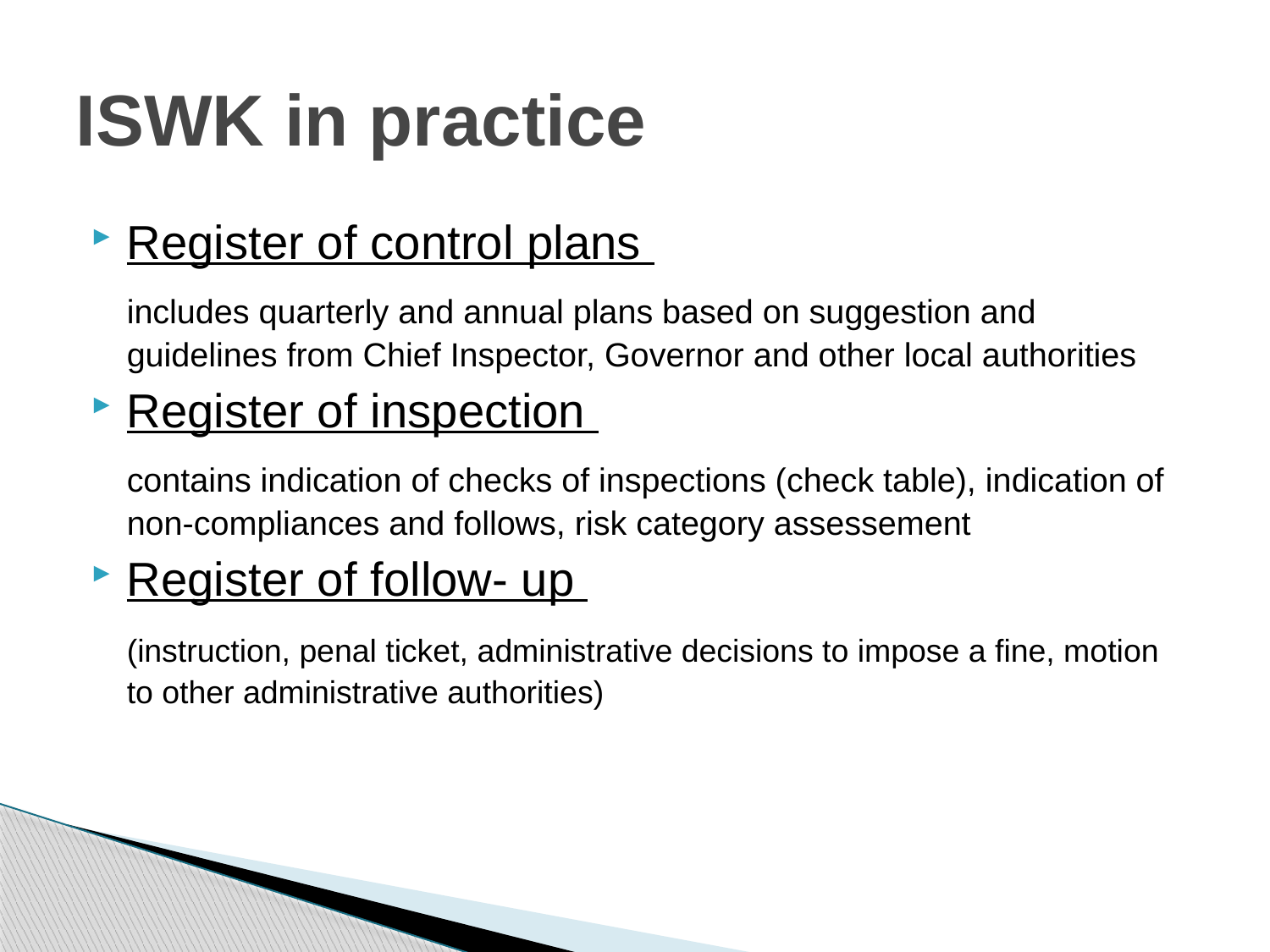

# ISWK in practice
Register of control plans
	includes quarterly and annual plans based on suggestion and guidelines from Chief Inspector, Governor and other local authorities
Register of inspection
	contains indication of checks of inspections (check table), indication of non-compliances and follows, risk category assessement
Register of follow- up
	(instruction, penal ticket, administrative decisions to impose a fine, motion to other administrative authorities)